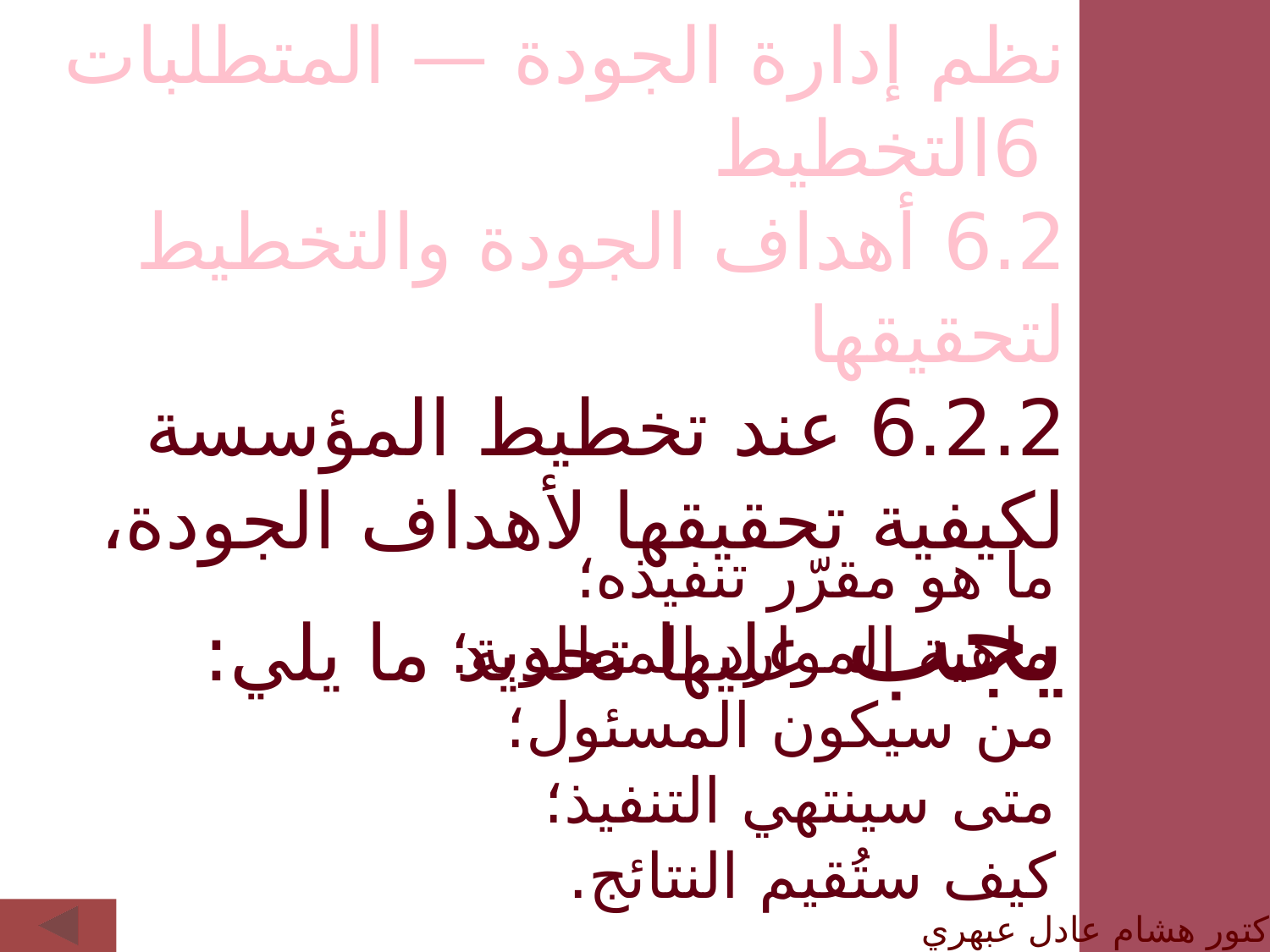

نظم إدارة الجودة — المتطلبات
 6التخطيط
6.2 أهداف الجودة والتخطيط لتحقيقها
6.2.2 عند تخطيط المؤسسة لكيفية تحقيقها لأهداف الجودة، يجب عليها تحديد ما يلي:

ما هو مقرّر تنفيذه؛
ماهية الموارد المطلوبة؛
من سيكون المسئول؛
متى سينتهي التنفيذ؛
كيف ستُقيم النتائج.

الدكتور هشام عادل عبهري